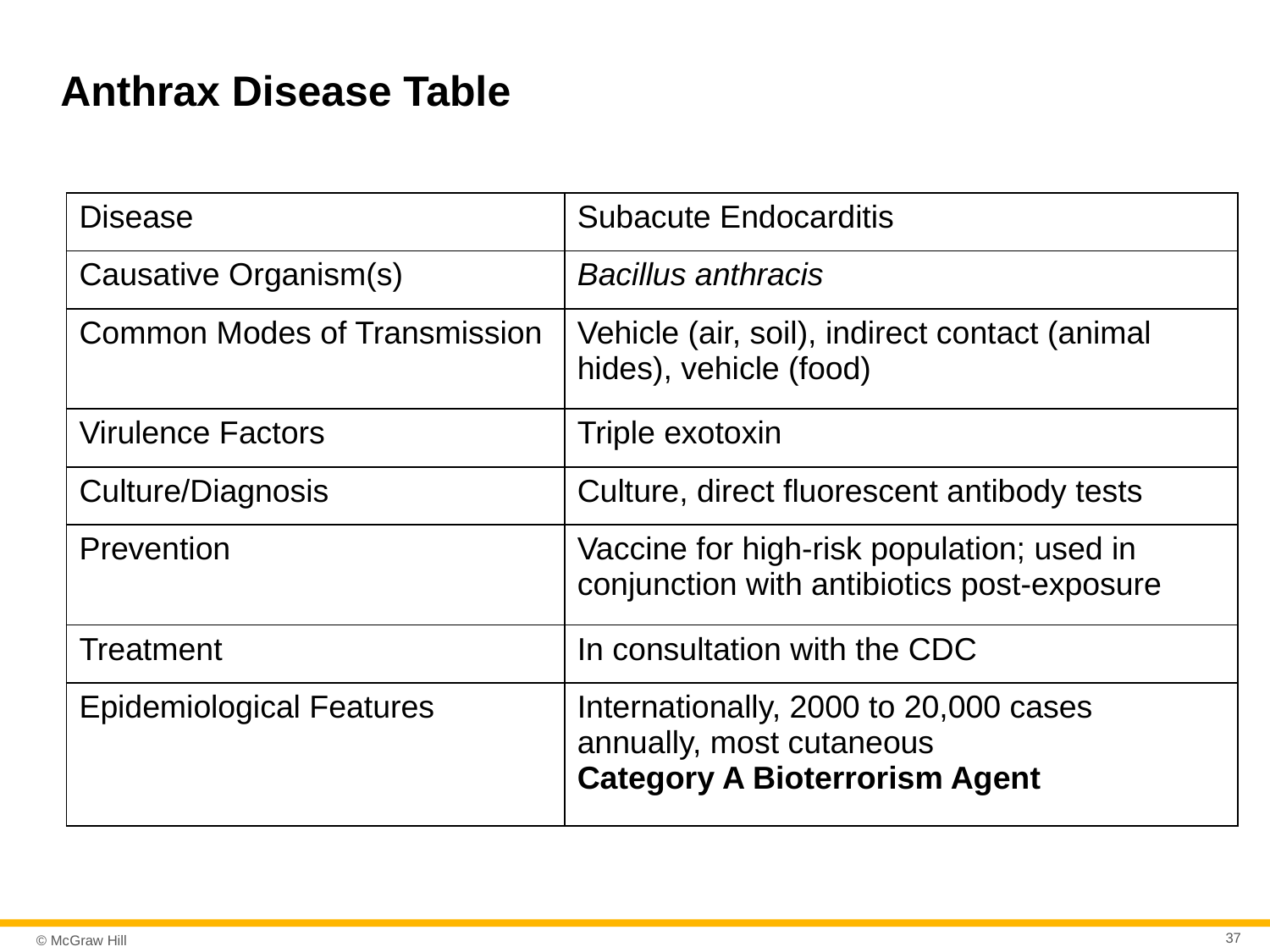

# Anthrax Disease Table
| Disease | Subacute Endocarditis |
| --- | --- |
| Causative Organism(s) | Bacillus anthracis |
| Common Modes of Transmission | Vehicle (air, soil), indirect contact (animal hides), vehicle (food) |
| Virulence Factors | Triple exotoxin |
| Culture/Diagnosis | Culture, direct fluorescent antibody tests |
| Prevention | Vaccine for high-risk population; used in conjunction with antibiotics post-exposure |
| Treatment | In consultation with the CDC |
| Epidemiological Features | Internationally, 2000 to 20,000 cases annually, most cutaneous Category A Bioterrorism Agent |